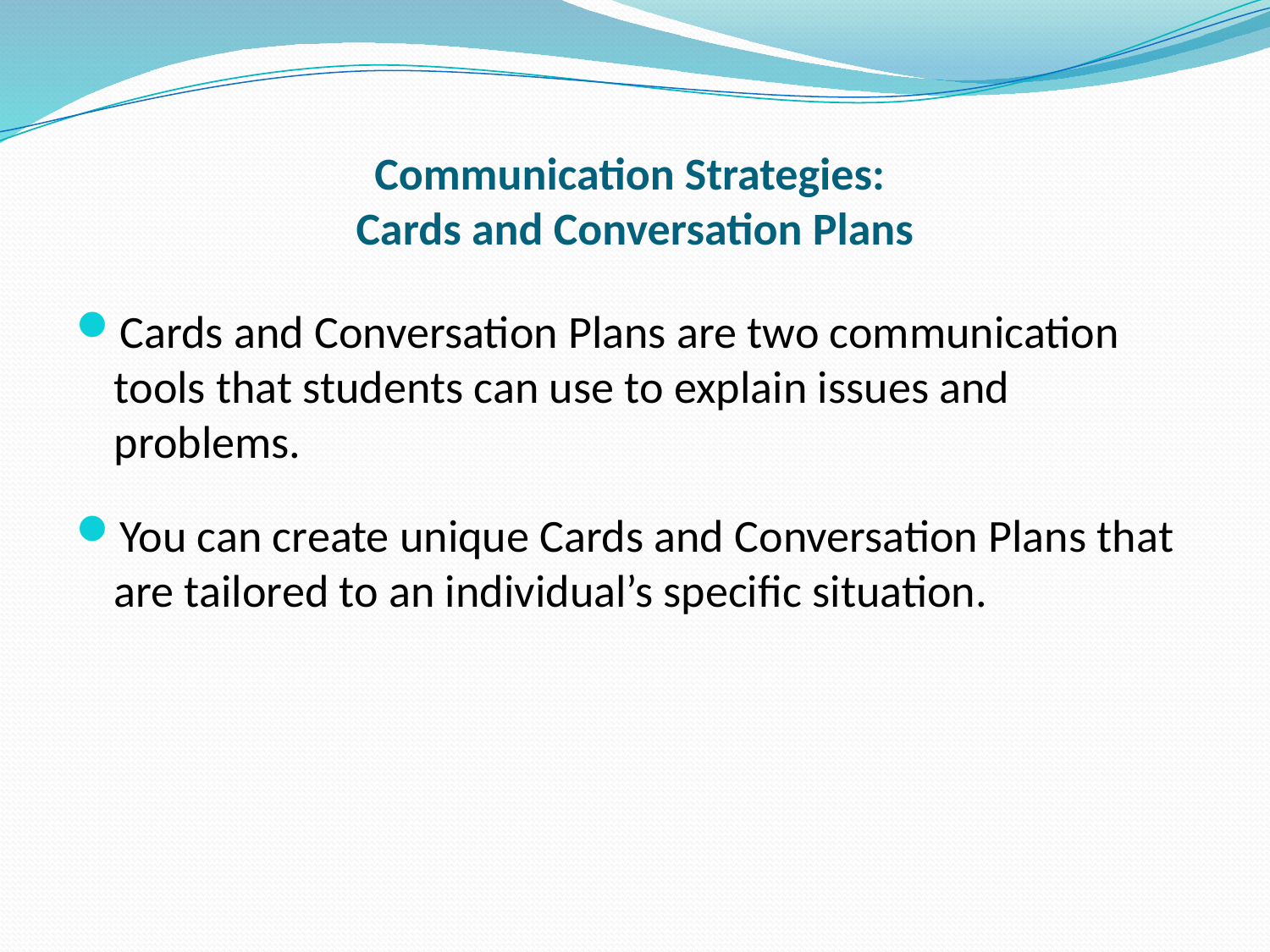

# Communication Strategies: Cards and Conversation Plans
Cards and Conversation Plans are two communication tools that students can use to explain issues and problems.

You can create unique Cards and Conversation Plans that are tailored to an individual’s specific situation.